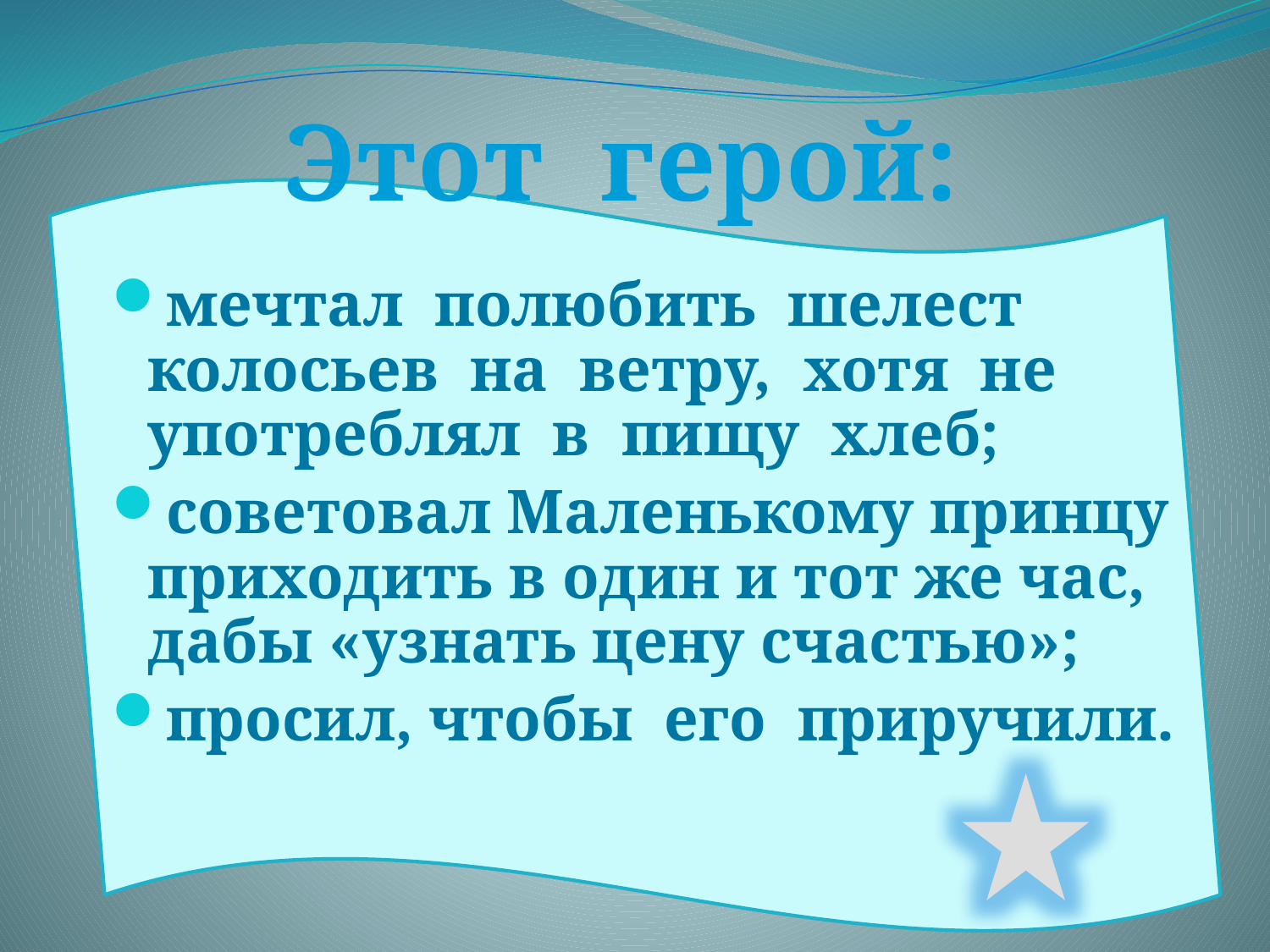

Этот  герой:

мечтал  полюбить  шелест  колосьев  на  ветру,  хотя  не  употреблял  в  пищу  хлеб;
советовал Маленькому принцу приходить в один и тот же час, дабы «узнать цену счастью»;
просил, чтобы  его  приручили.